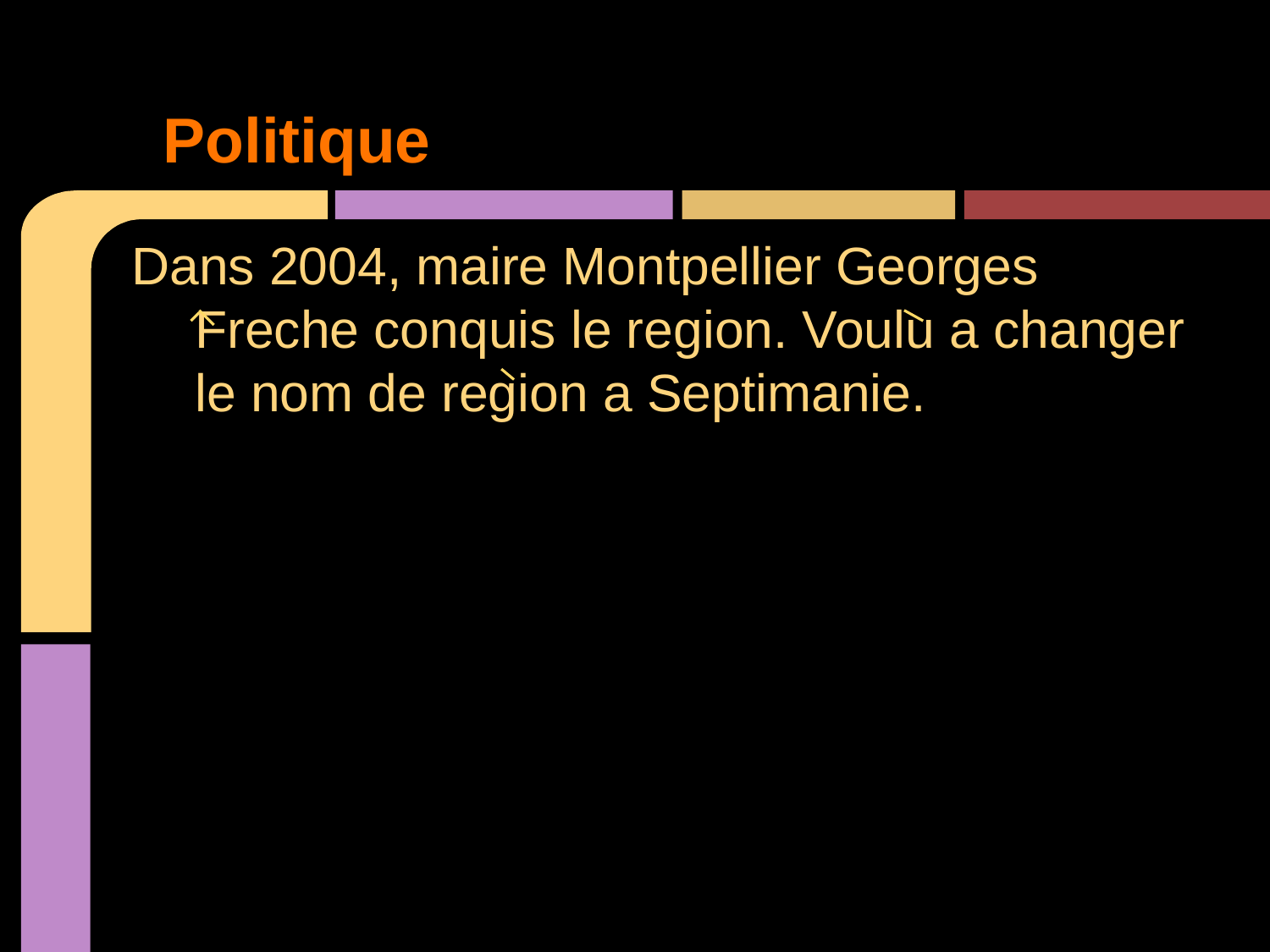

# Politique
Dans 2004, maire Montpellier Georges Freche conquis le region. Voulu a changer le nom de region a Septimanie.